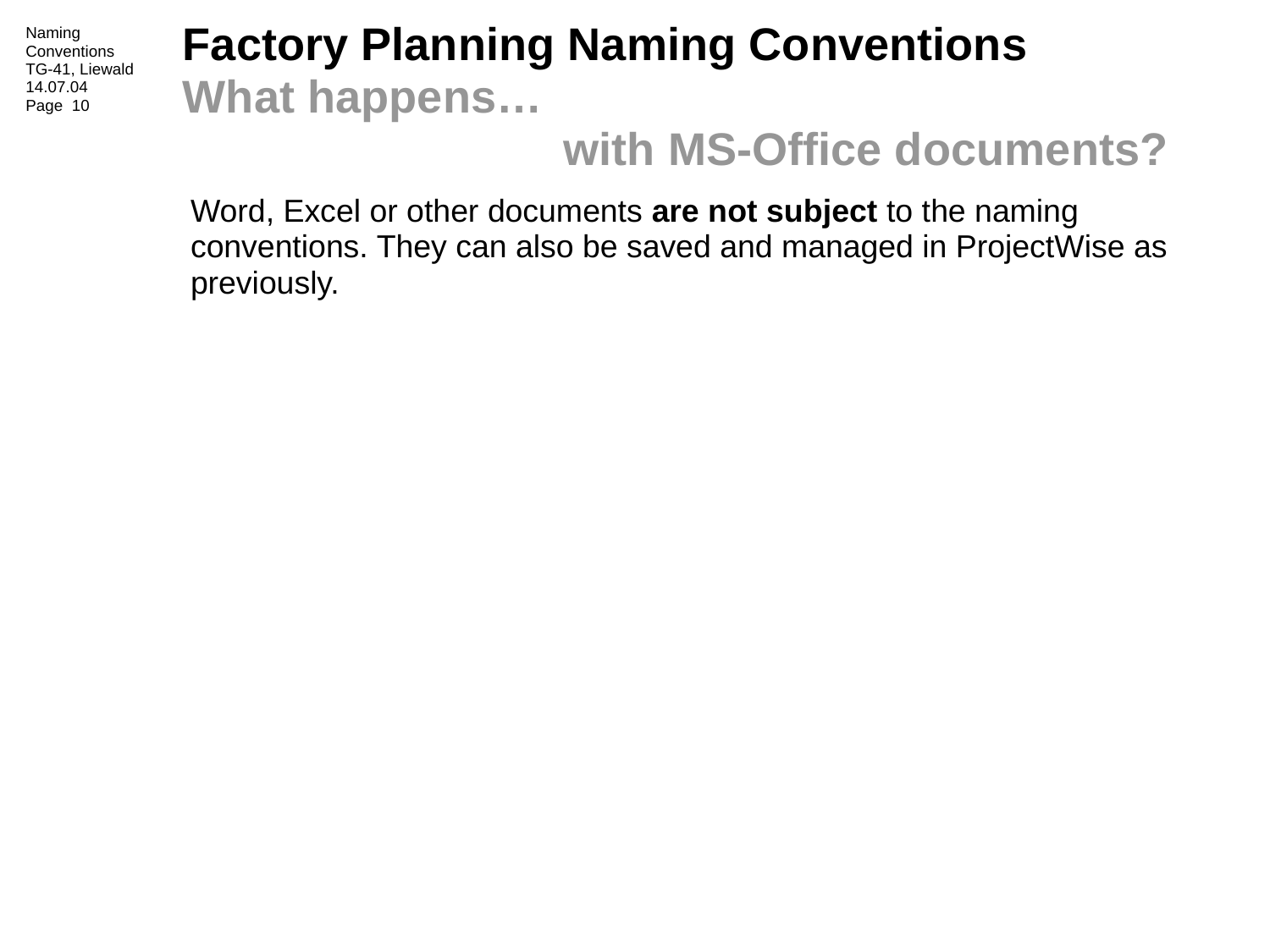

Factory Planning Naming Conventions
What happens…
			with MS-Office documents?
Word, Excel or other documents are not subject to the naming conventions. They can also be saved and managed in ProjectWise as previously.